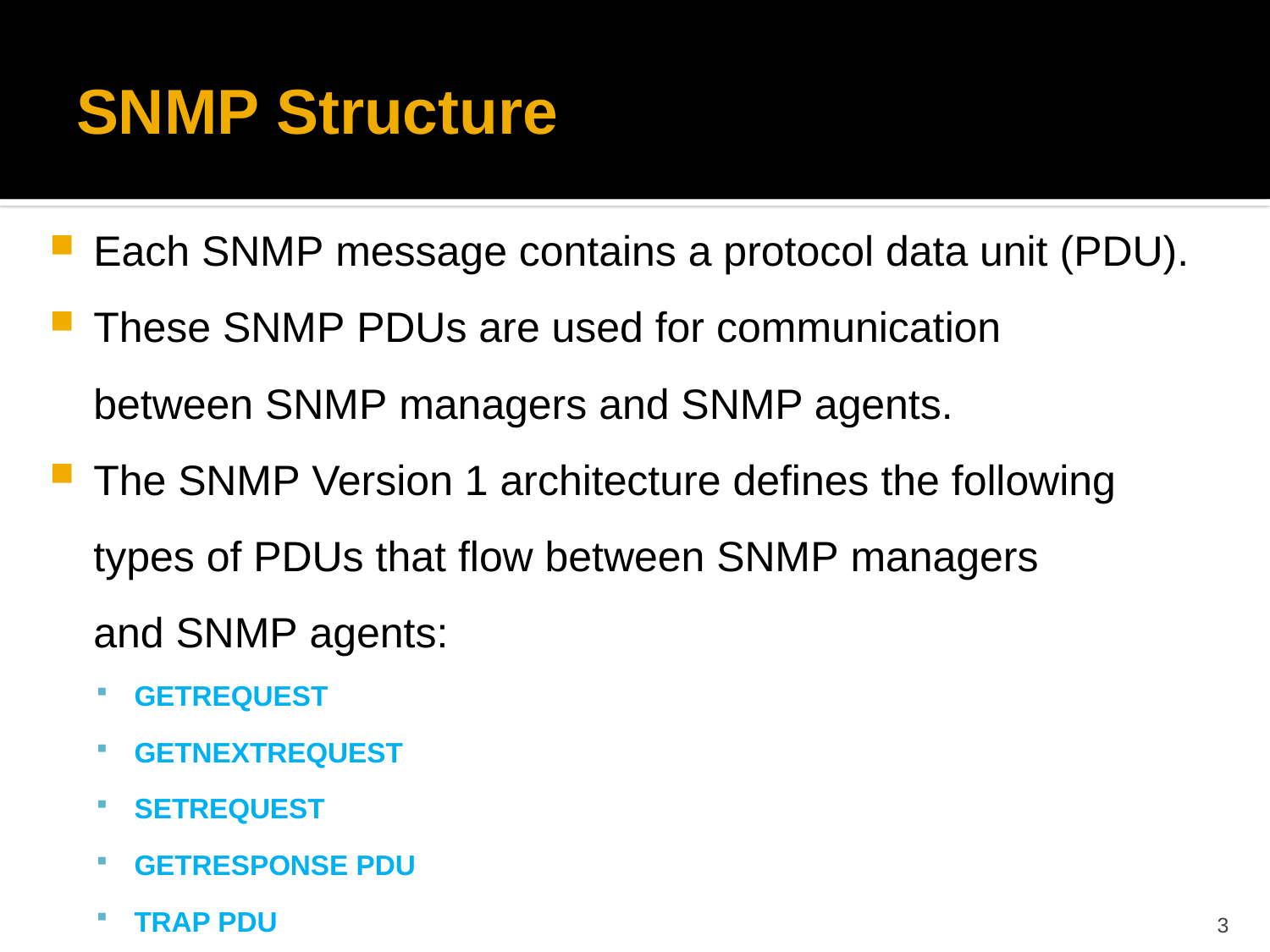

# SNMP Structure
Each SNMP message contains a protocol data unit (PDU).
These SNMP PDUs are used for communication between SNMP managers and SNMP agents.
The SNMP Version 1 architecture defines the following types of PDUs that flow between SNMP managers and SNMP agents:
GETREQUEST
GETNEXTREQUEST
SETREQUEST
GETRESPONSE PDU
TRAP PDU
3